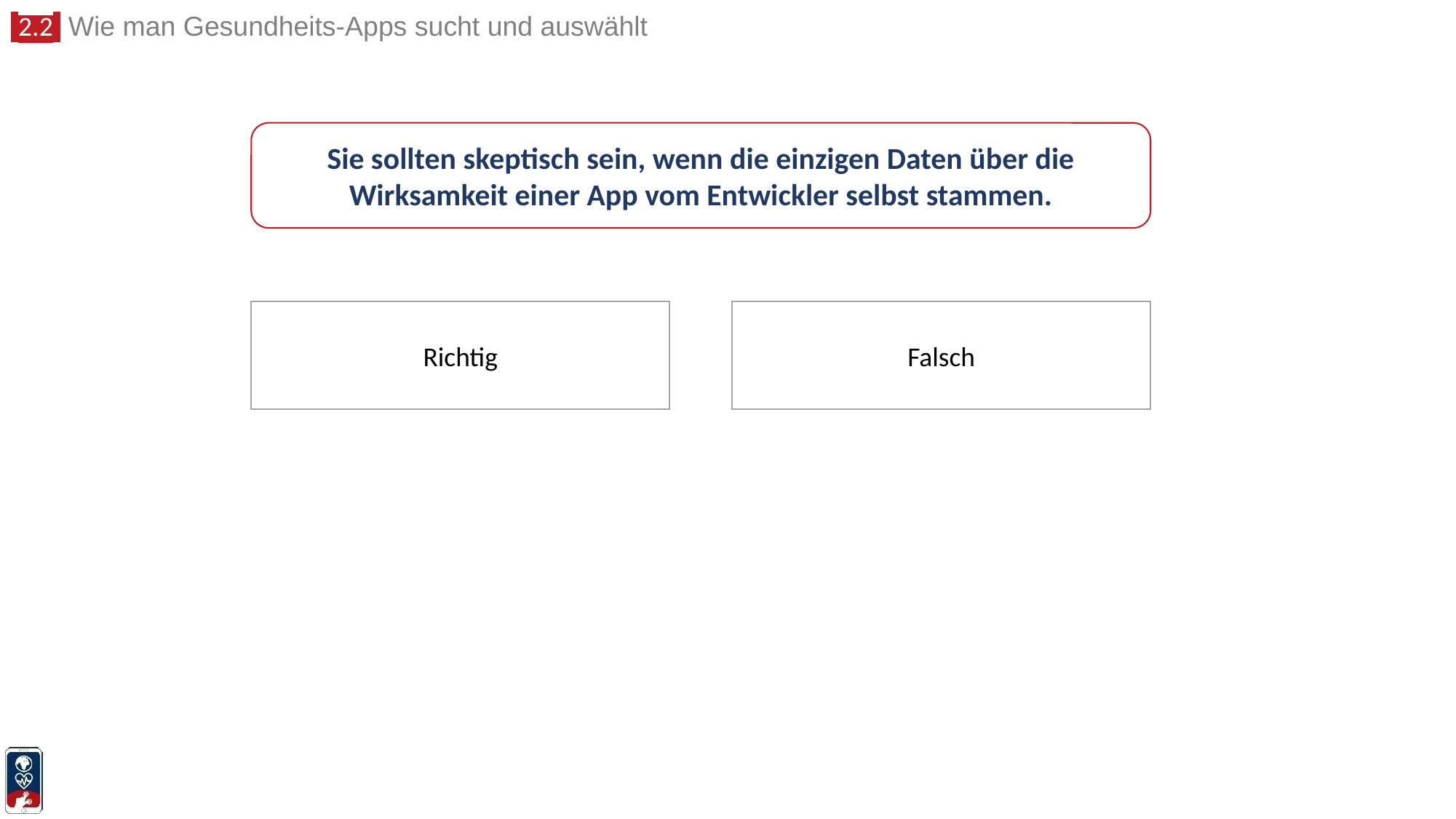

Sie sollten skeptisch sein, wenn die einzigen Daten über die Wirksamkeit einer App vom Entwickler selbst stammen.
Richtig
Falsch